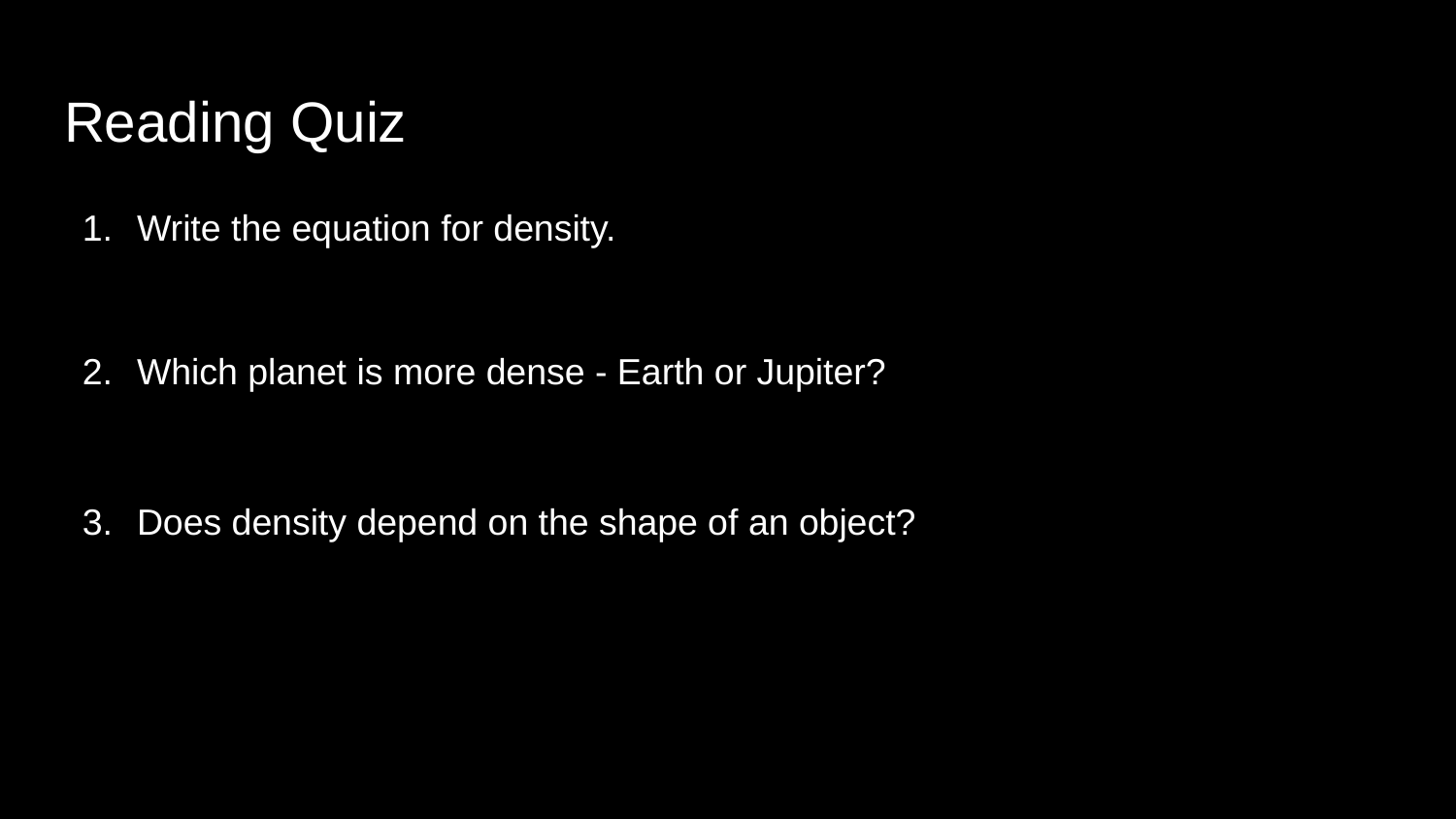

# Reading Quiz
Write the equation for density.
Which planet is more dense - Earth or Jupiter?
Does density depend on the shape of an object?